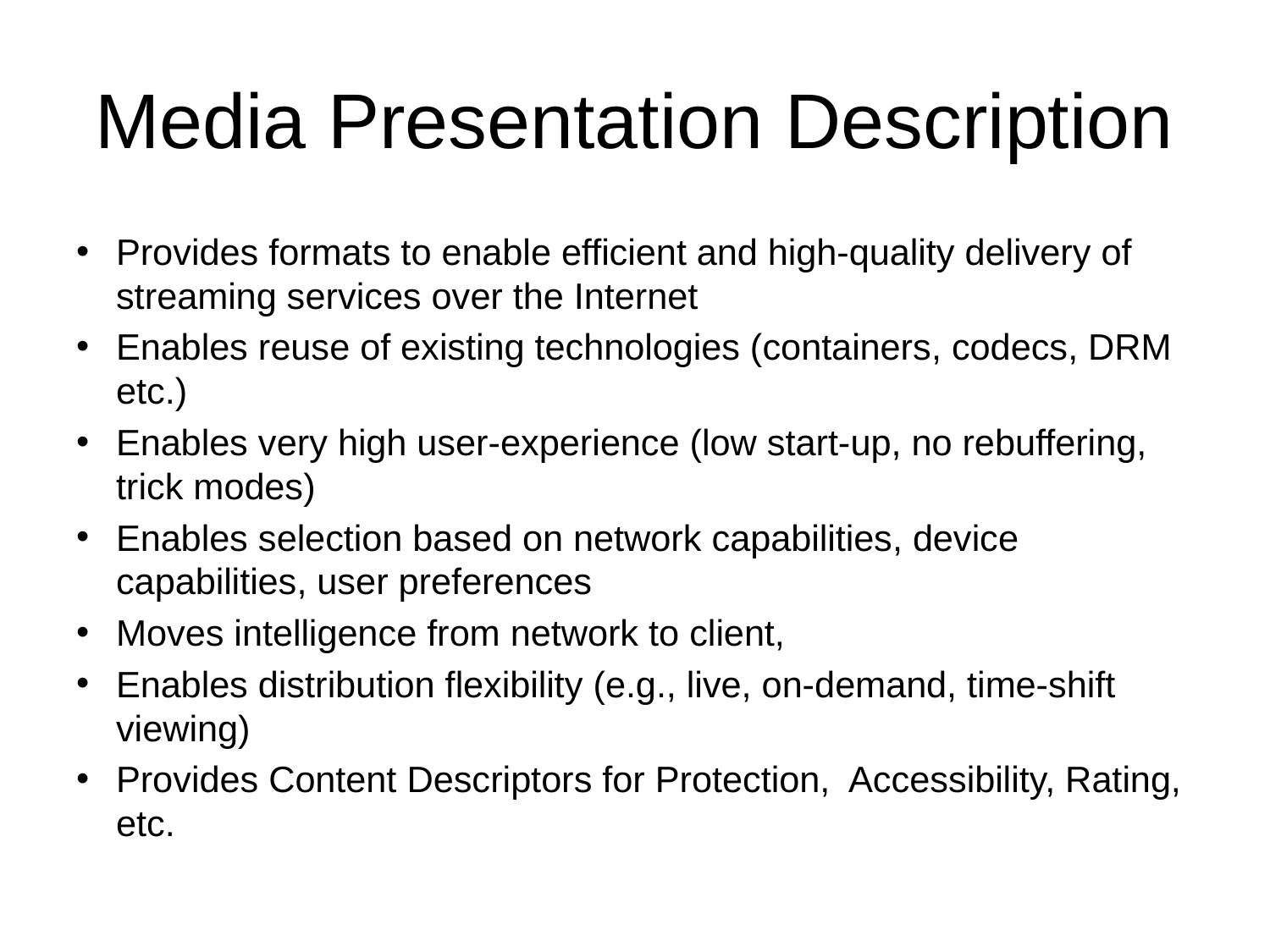

# Media Presentation Description
Provides formats to enable efficient and high-quality delivery of streaming services over the Internet
Enables reuse of existing technologies (containers, codecs, DRM etc.)
Enables very high user-experience (low start-up, no rebuffering, trick modes)
Enables selection based on network capabilities, device capabilities, user preferences
Moves intelligence from network to client,
Enables distribution flexibility (e.g., live, on-demand, time-shift viewing)
Provides Content Descriptors for Protection,  Accessibility, Rating, etc.